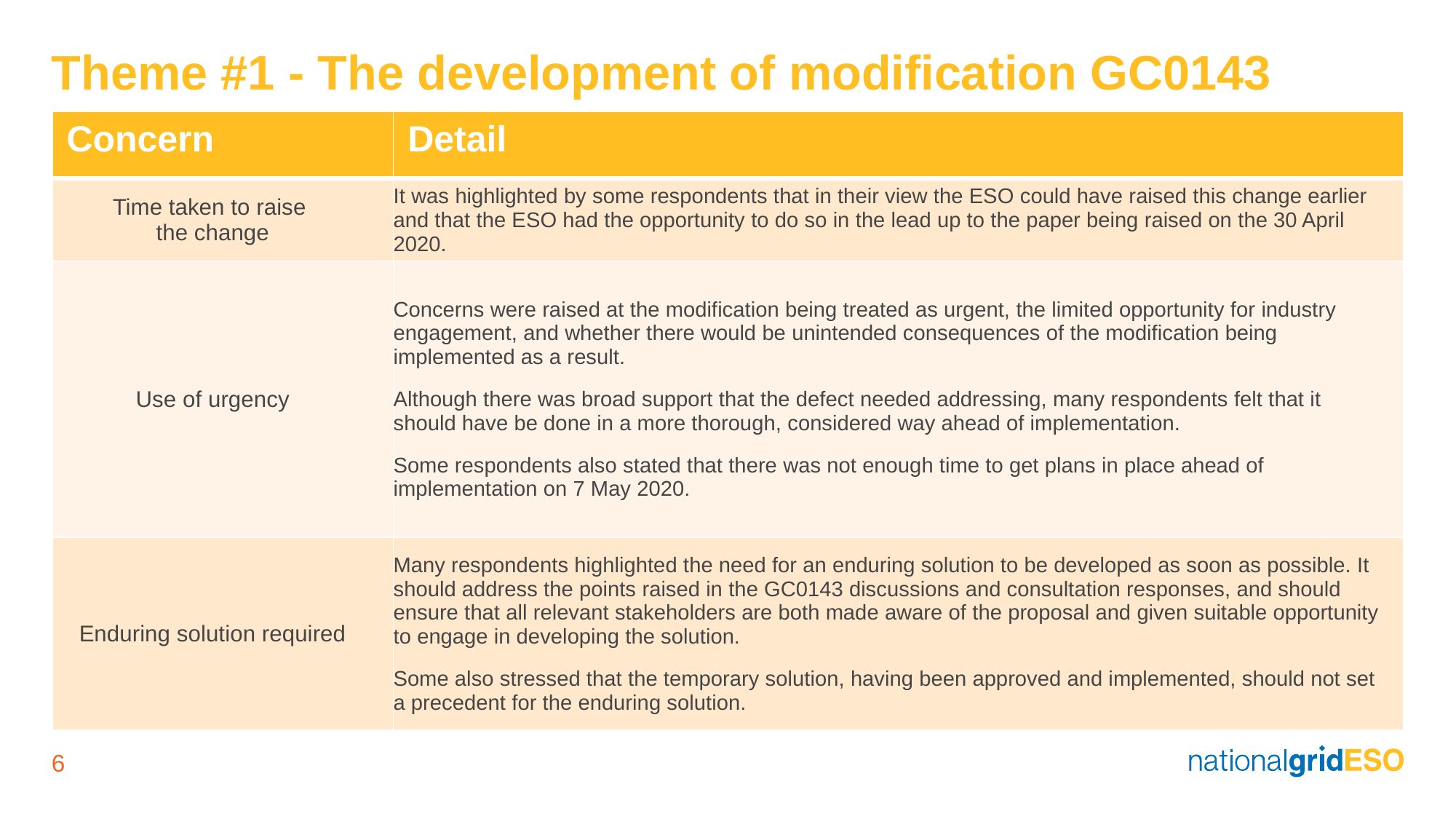

# Theme #1 - The development of modification GC0143
| Concern | Detail |
| --- | --- |
| Time taken to raise the change | It was highlighted by some respondents that in their view the ESO could have raised this change earlier and that the ESO had the opportunity to do so in the lead up to the paper being raised on the 30 April 2020. |
| Use of urgency | Concerns were raised at the modification being treated as urgent, the limited opportunity for industry engagement, and whether there would be unintended consequences of the modification being implemented as a result. Although there was broad support that the defect needed addressing, many respondents felt that it should have be done in a more thorough, considered way ahead of implementation. Some respondents also stated that there was not enough time to get plans in place ahead of implementation on 7 May 2020. |
| Enduring solution required | Many respondents highlighted the need for an enduring solution to be developed as soon as possible. It should address the points raised in the GC0143 discussions and consultation responses, and should ensure that all relevant stakeholders are both made aware of the proposal and given suitable opportunity to engage in developing the solution. Some also stressed that the temporary solution, having been approved and implemented, should not set a precedent for the enduring solution. |